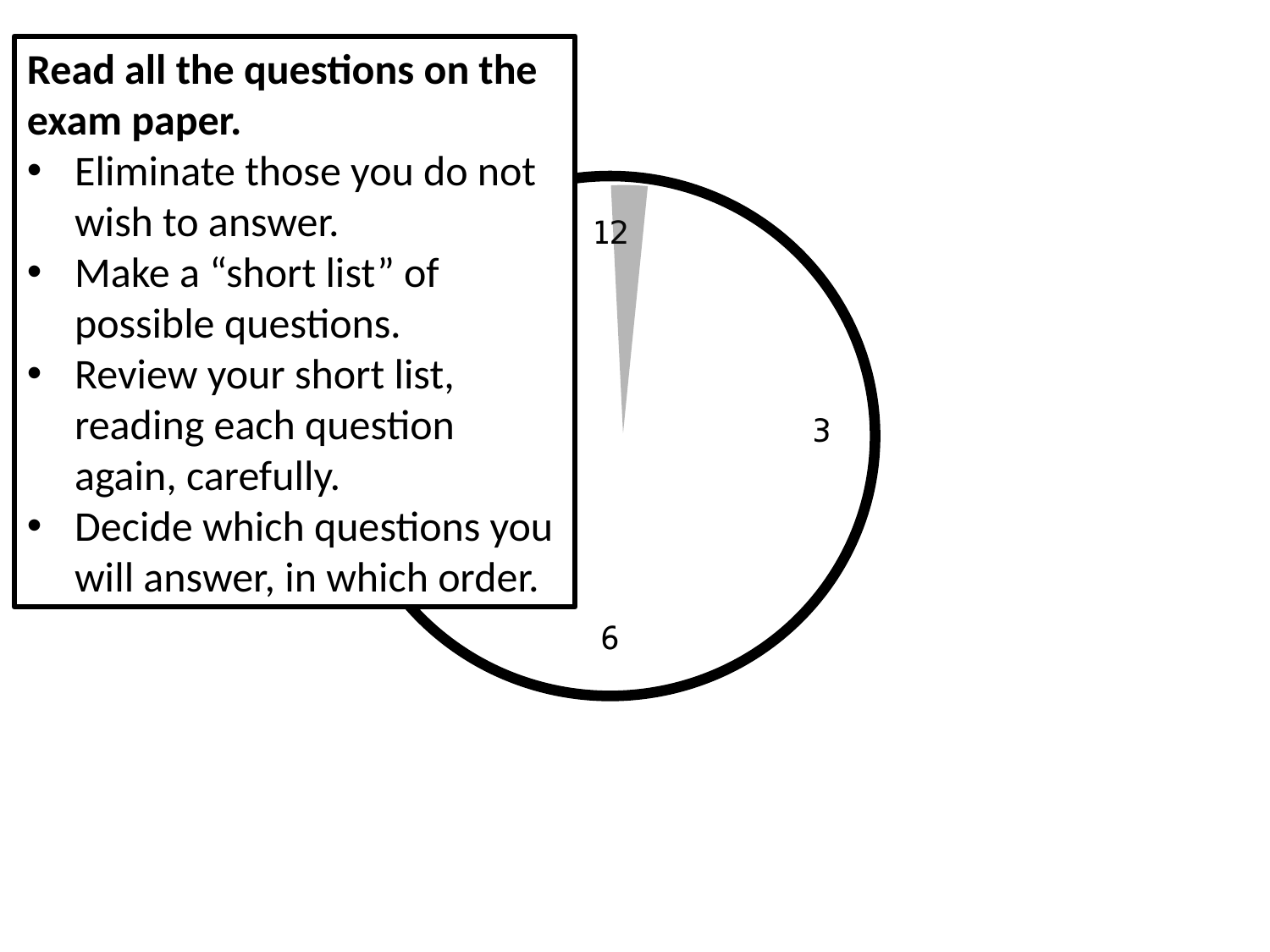

Read all the questions on the exam paper.
Eliminate those you do not wish to answer.
Make a “short list” of possible questions.
Review your short list, reading each question again, carefully.
Decide which questions you will answer, in which order.

12
9
3
6